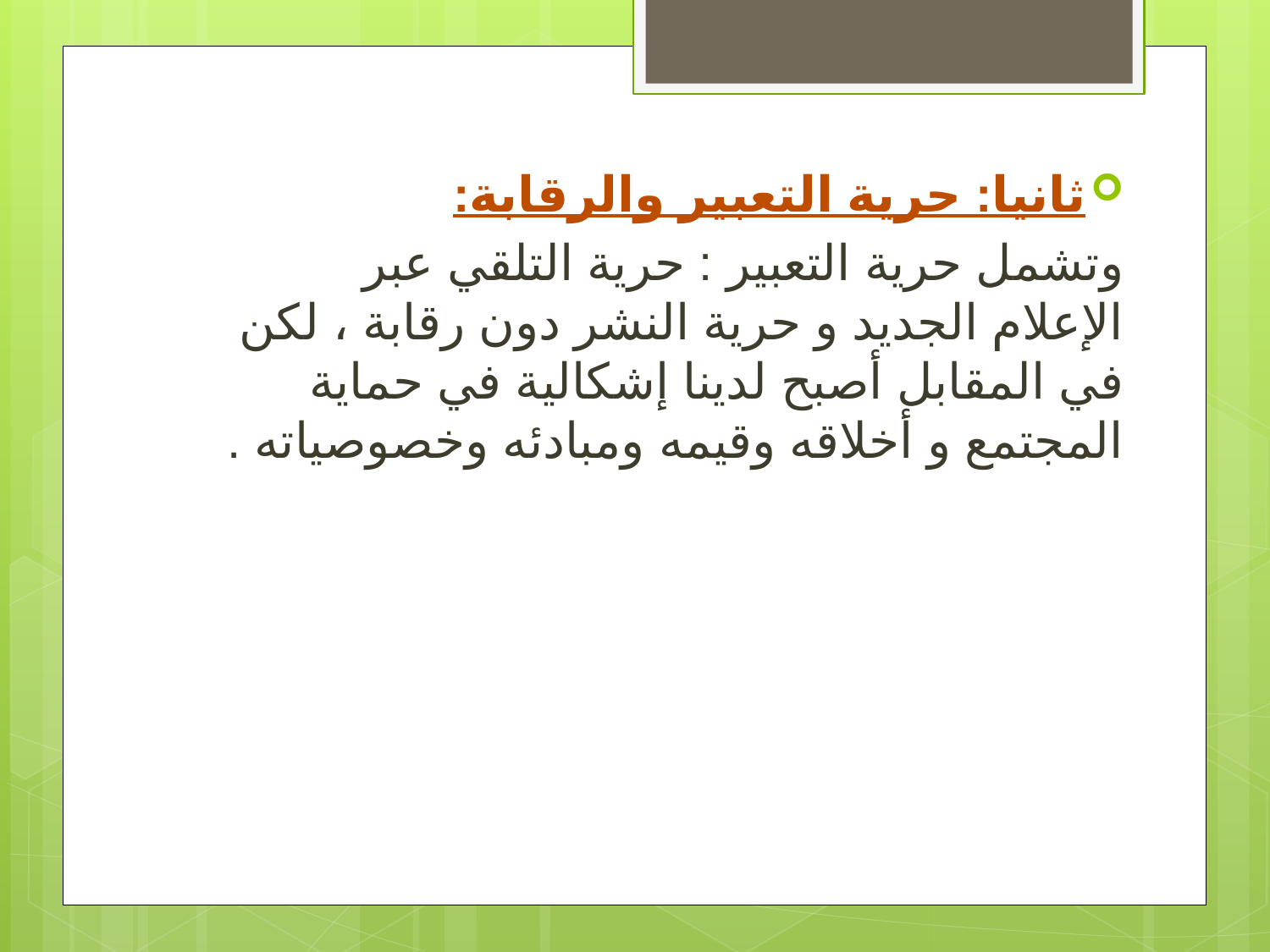

ثانيا: حرية التعبير والرقابة:
وتشمل حرية التعبير : حرية التلقي عبر الإعلام الجديد و حرية النشر دون رقابة ، لكن في المقابل أصبح لدينا إشكالية في حماية المجتمع و أخلاقه وقيمه ومبادئه وخصوصياته .